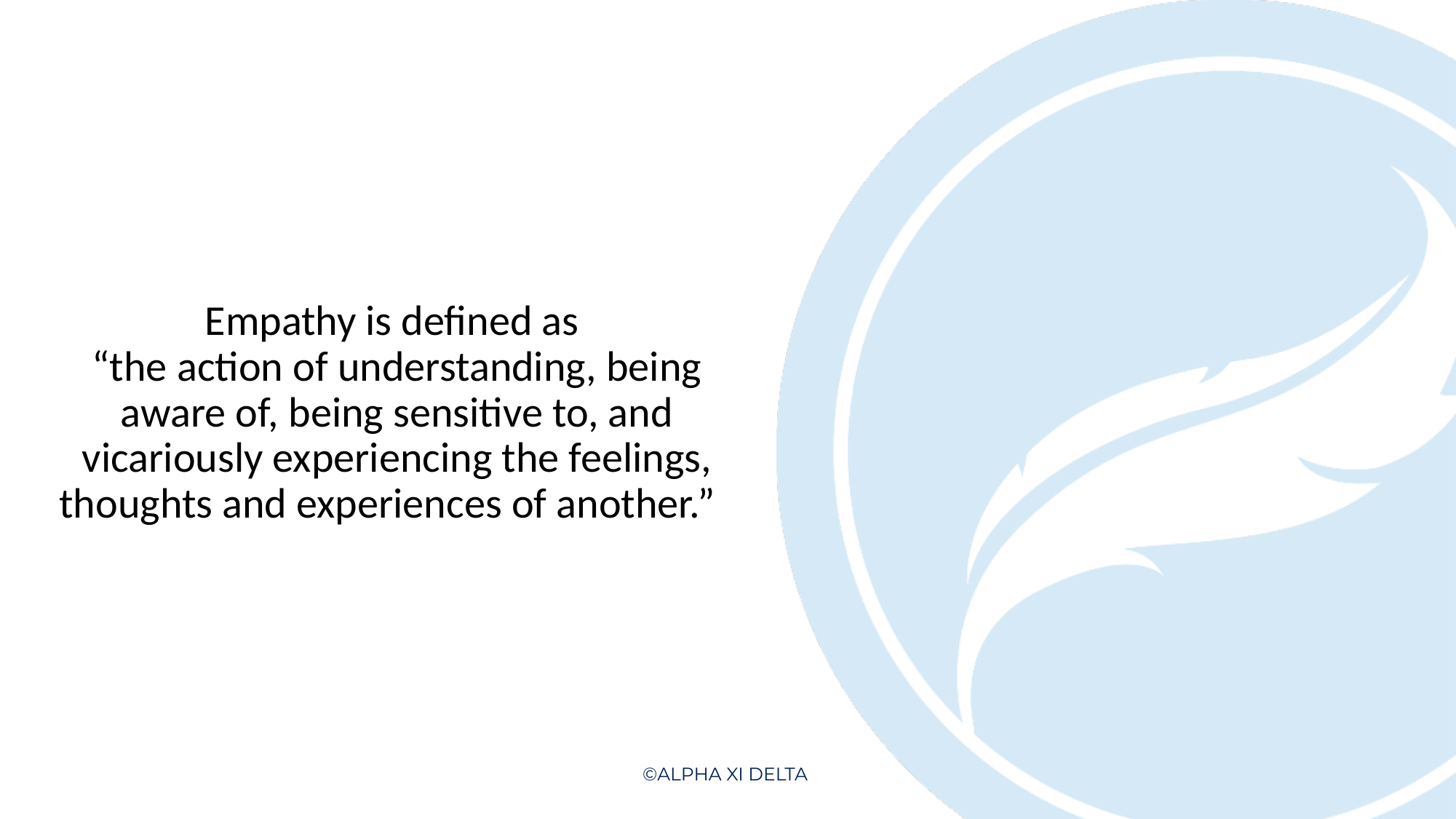

Empathy is defined as
“the action of understanding, being aware of, being sensitive to, and vicariously experiencing the feelings, thoughts and experiences of another.”

©ALPHA XI DELTA